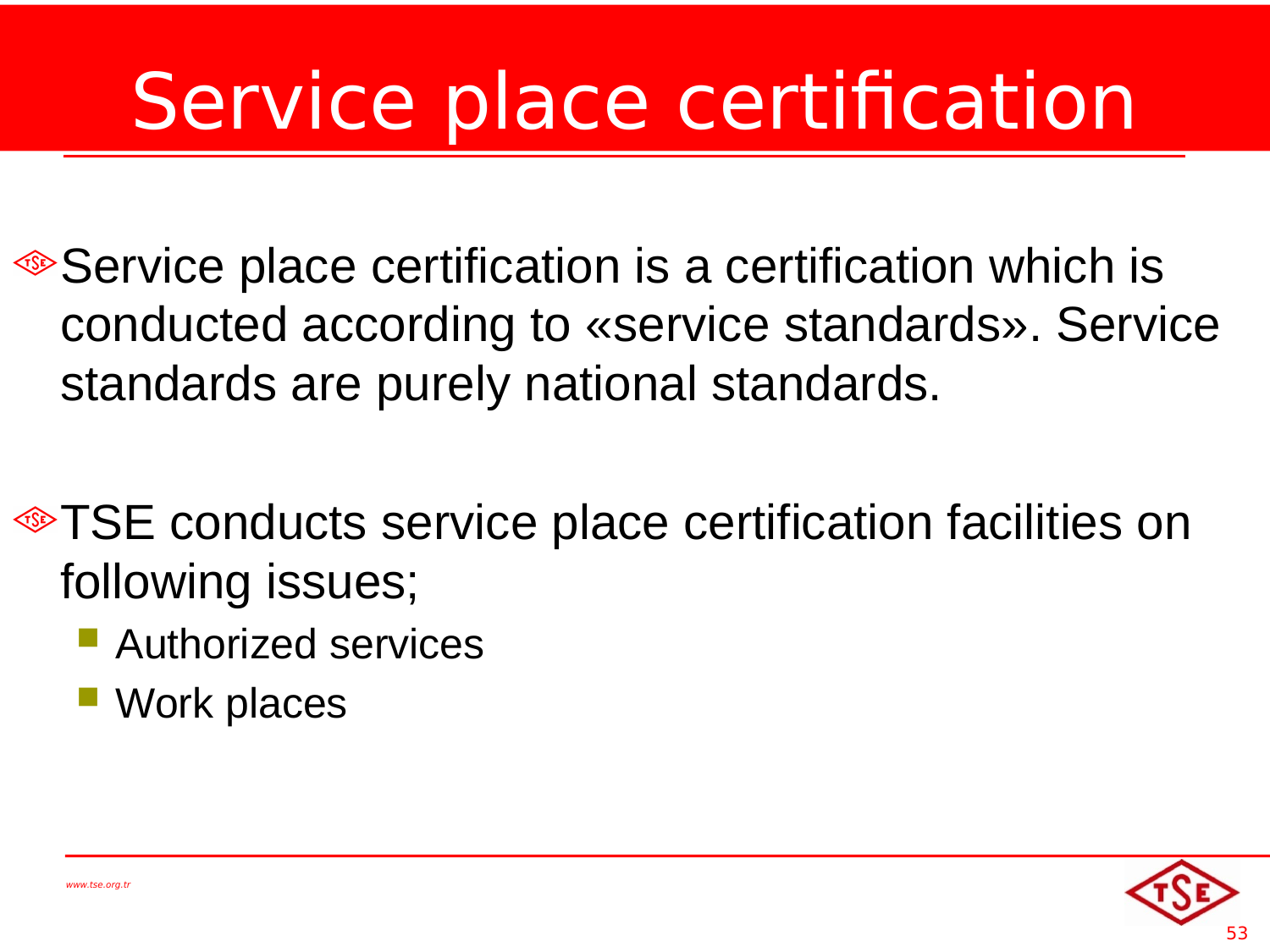

# Service place certification
Service place certification is a certification which is conducted according to «service standards». Service standards are purely national standards.

TSE conducts service place certification facilities on following issues;
Authorized services
Work places

www.tse.org.tr
53